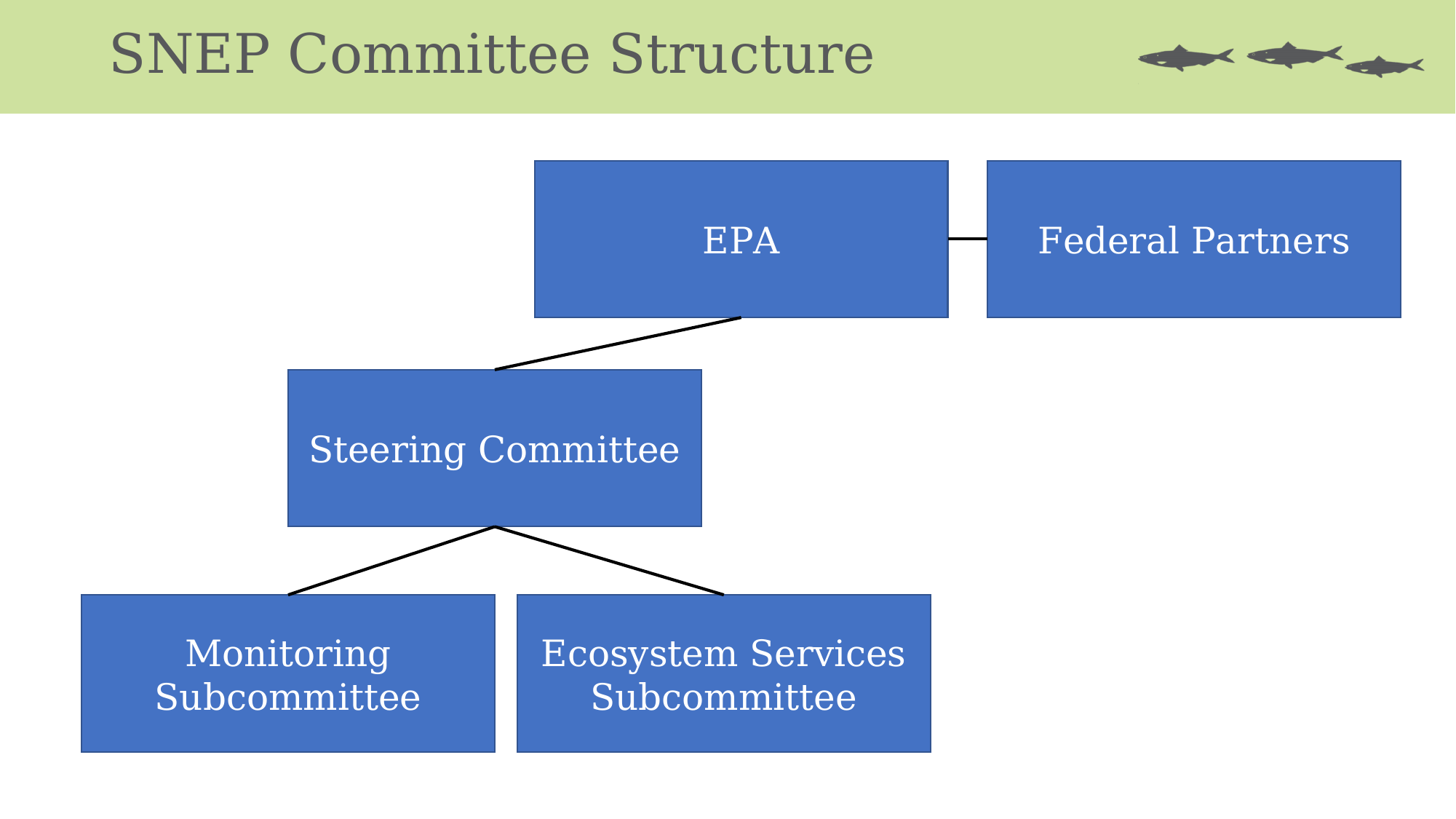

# SNEP Committee Structure
EPA
Federal Partners
Steering Committee
Monitoring Subcommittee
Ecosystem Services Subcommittee